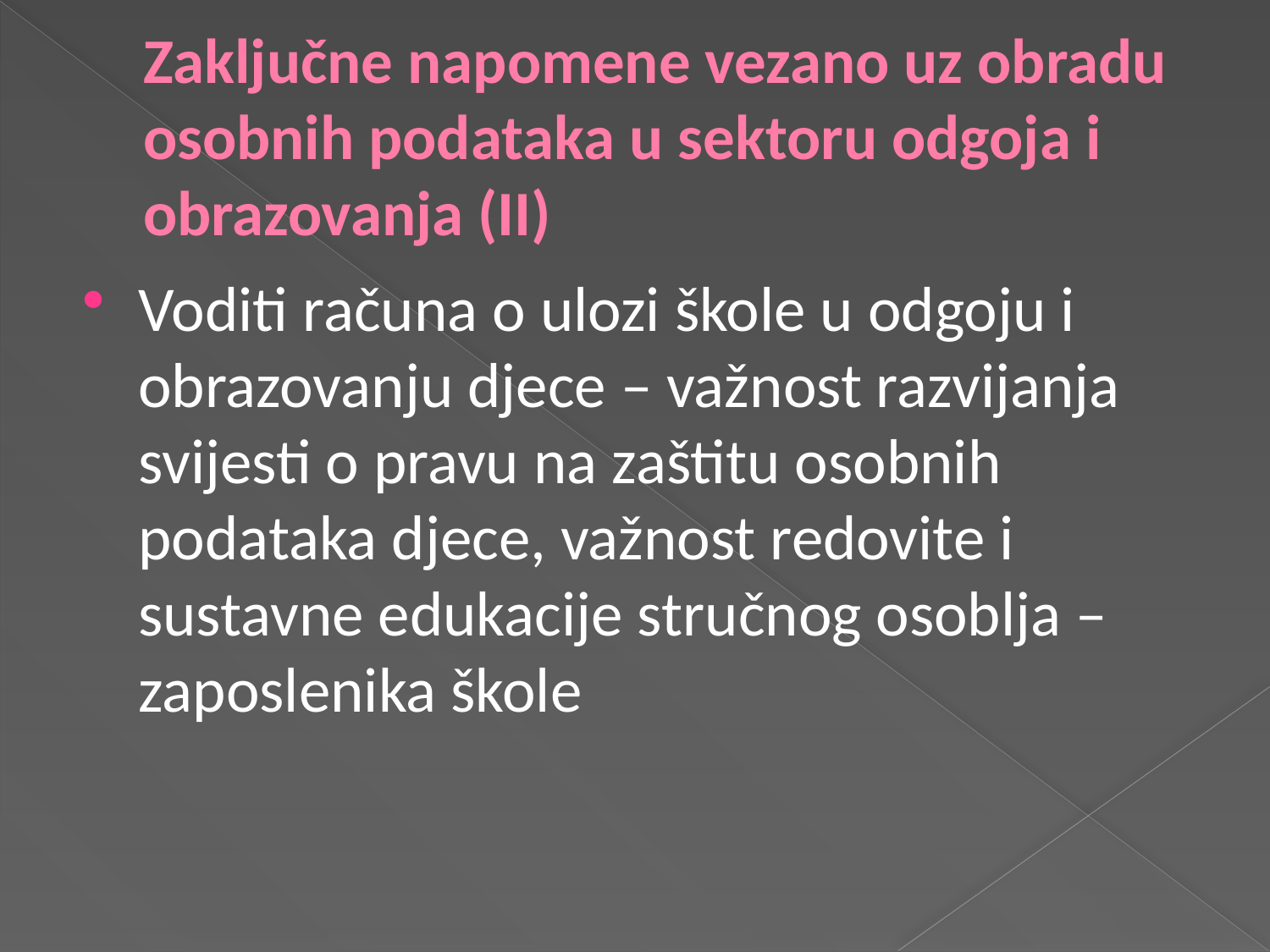

# Zaključne napomene vezano uz obradu osobnih podataka u sektoru odgoja i obrazovanja (II)
Voditi računa o ulozi škole u odgoju i obrazovanju djece – važnost razvijanja svijesti o pravu na zaštitu osobnih podataka djece, važnost redovite i sustavne edukacije stručnog osoblja – zaposlenika škole